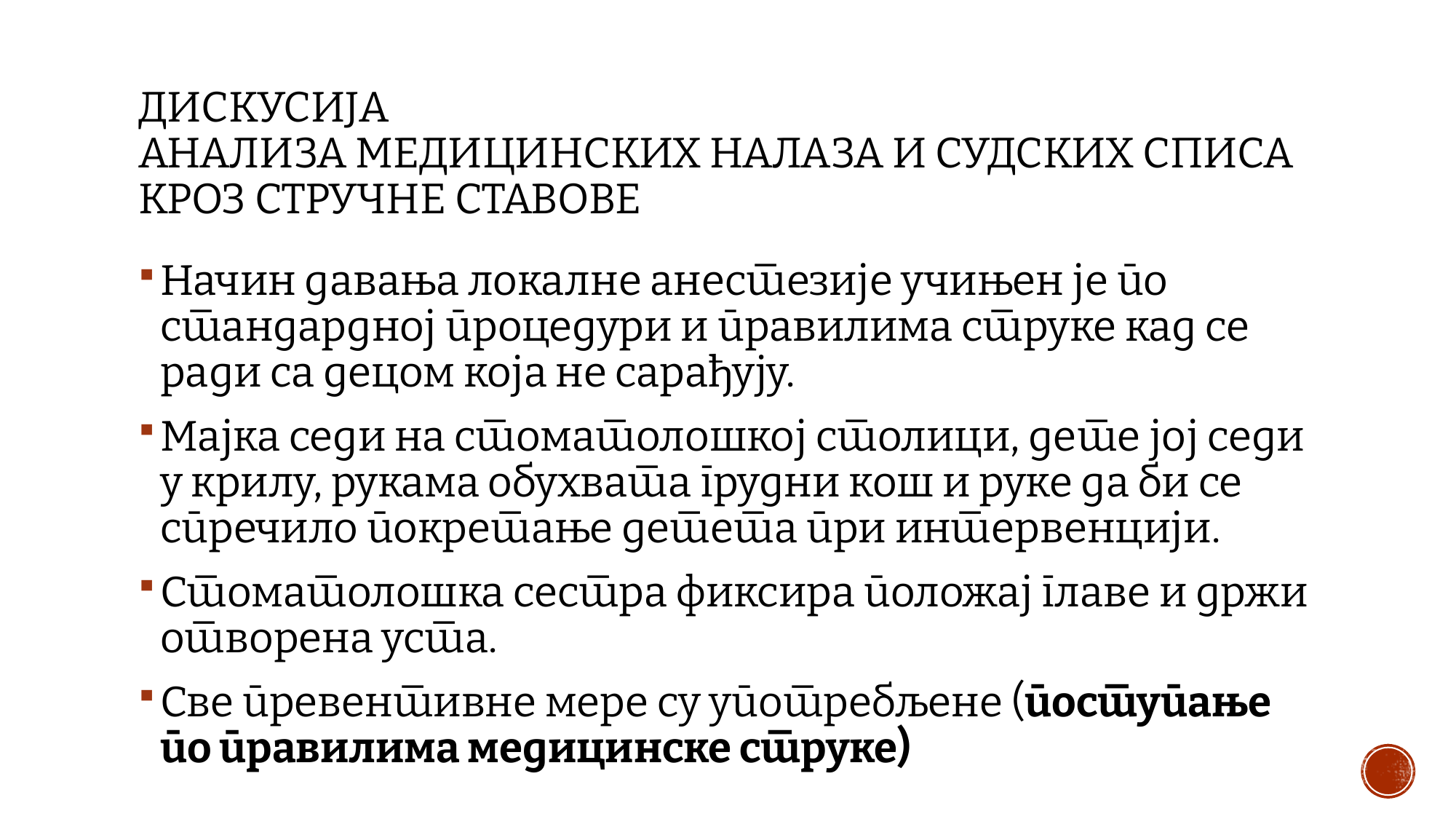

# Дискусија анализа медицинских налаза и судских списа кроз стручне ставове
Начин давања локалне анестезије учињен је по стандардној процедури и правилима струке кад се ради са децом која не сарађују.
Мајка седи на стоматолошкој столици, дете јој седи у крилу, рукама обухвата грудни кош и руке да би се спречило покретање детета при интервенцији.
Стоматолошка сестра фиксира положај главе и држи отворена уста.
Све превентивне мере су употребљене (поступање по правилима медицинске струке)